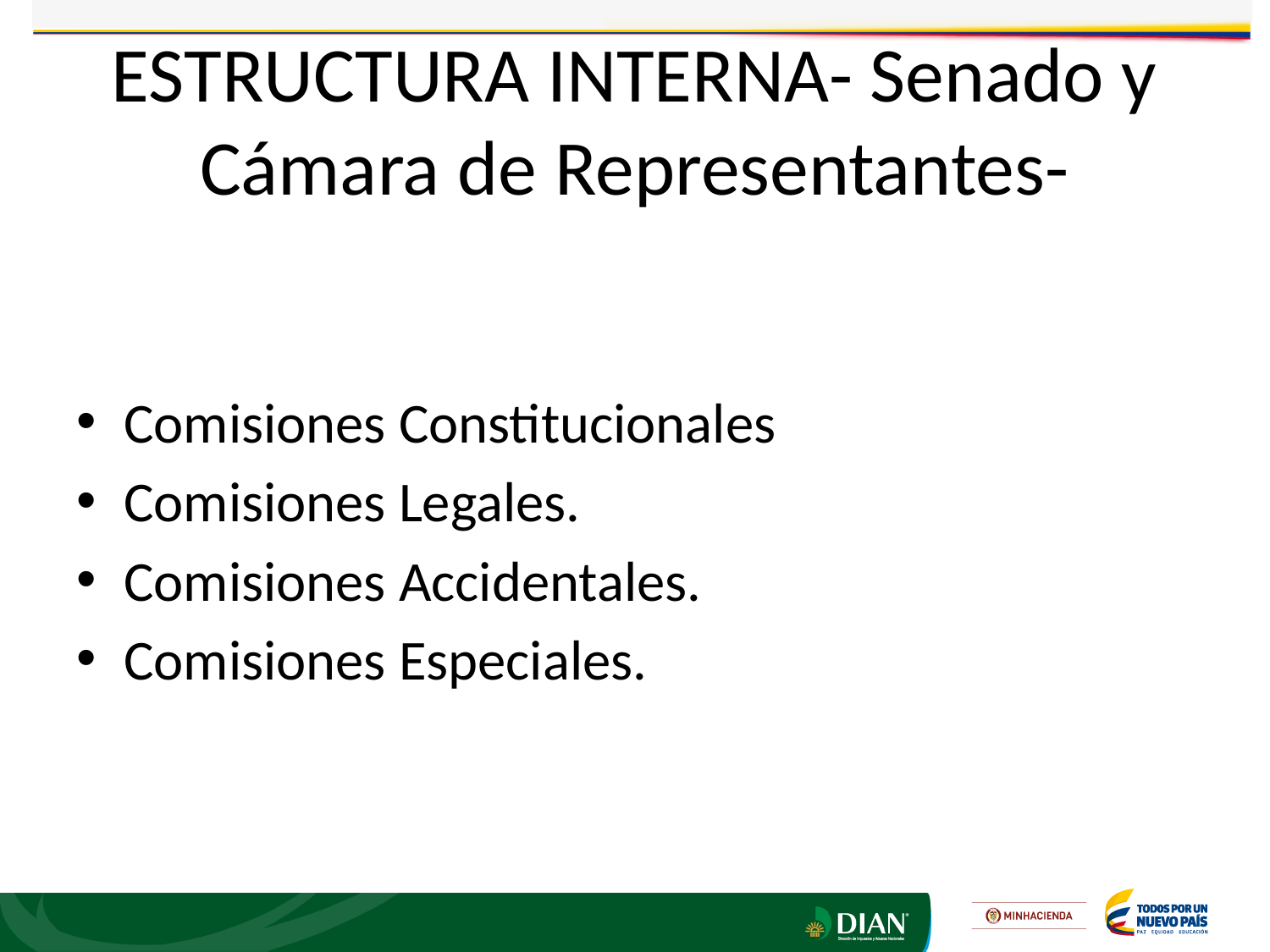

# ESTRUCTURA INTERNA- Senado y Cámara de Representantes-

Comisiones Constitucionales
Comisiones Legales.
Comisiones Accidentales.
Comisiones Especiales.